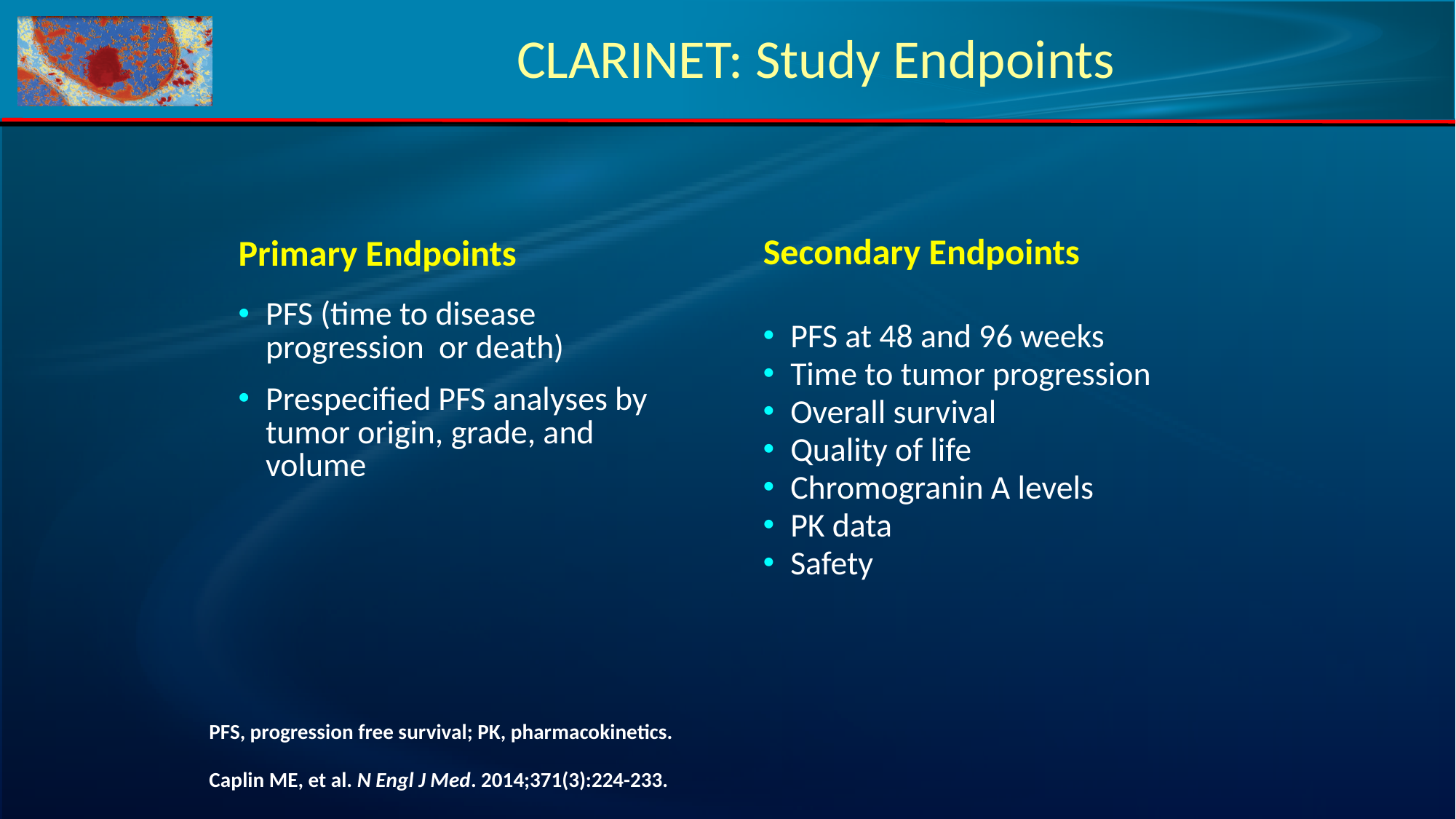

CLARINET: Study Endpoints
| Secondary Endpoints |
| --- |
| PFS at 48 and 96 weeks Time to tumor progression Overall survival Quality of life Chromogranin A levels PK data Safety |
| Primary Endpoints |
| --- |
| PFS (time to disease progression or death) Prespecified PFS analyses by tumor origin, grade, and volume |
PFS, progression free survival; PK, pharmacokinetics.

Caplin ME, et al. N Engl J Med. 2014;371(3):224-233.